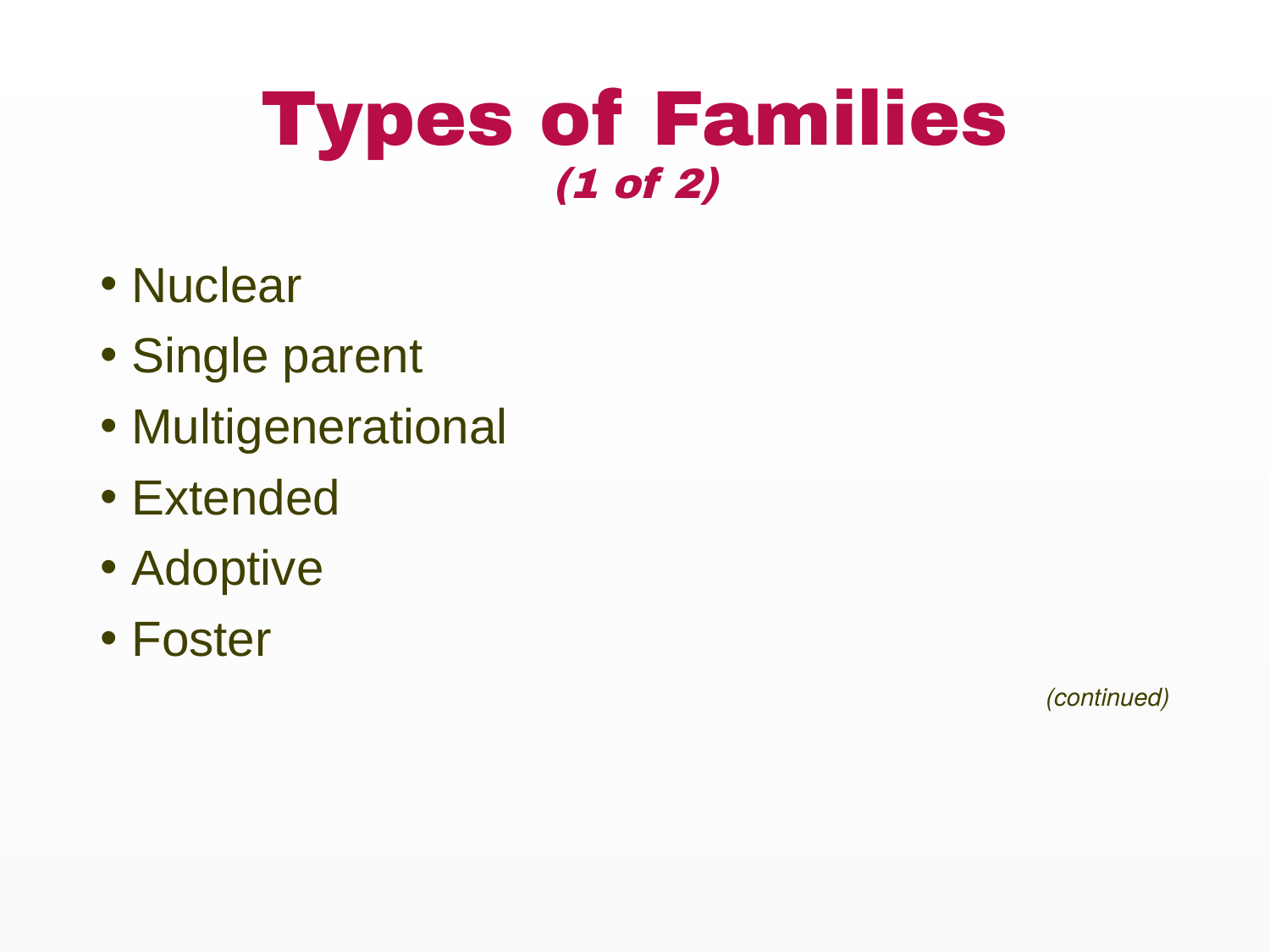

# Types of Families (1 of 2)
Nuclear
Single parent
Multigenerational
Extended
Adoptive
Foster
(continued)